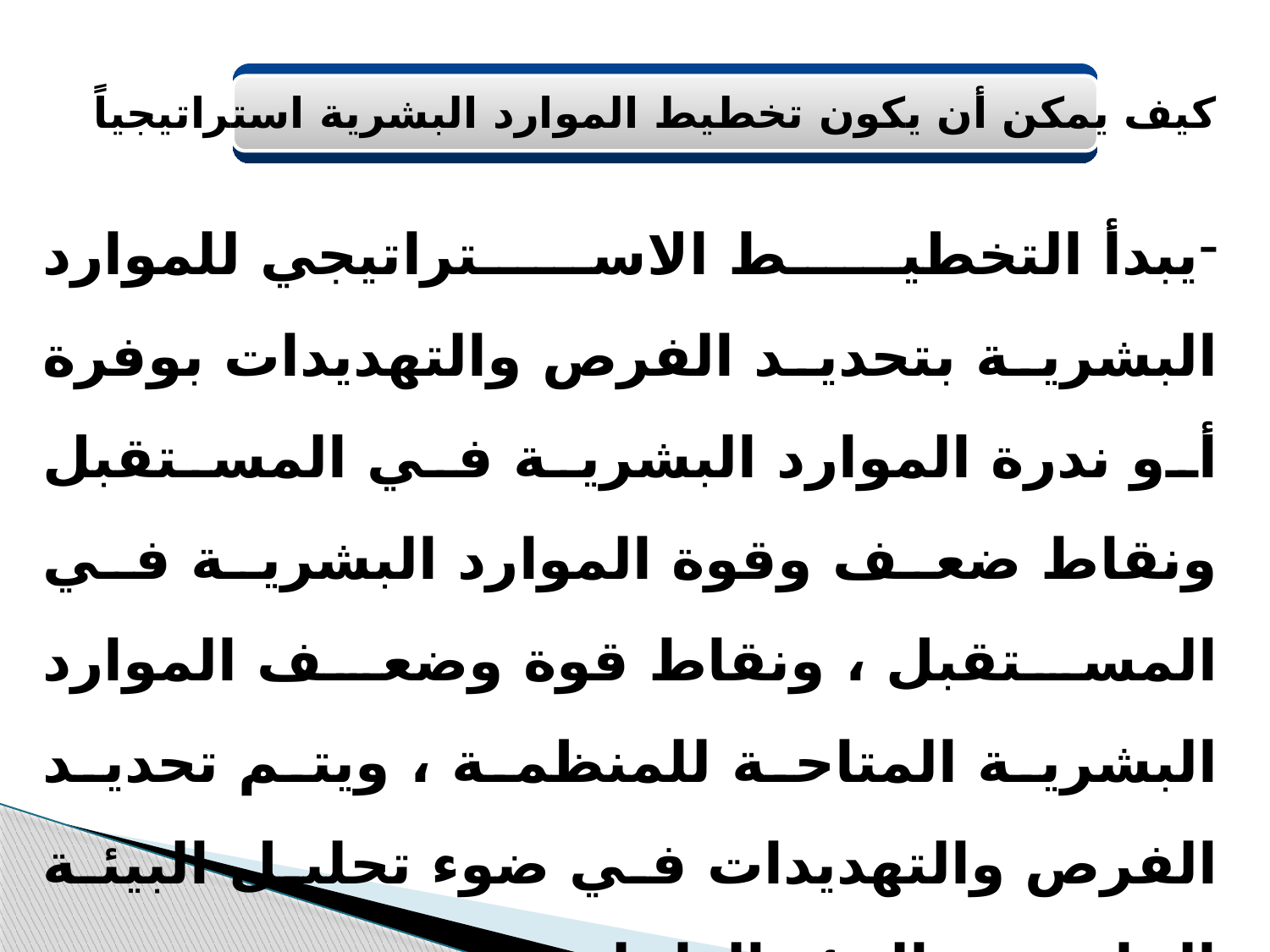

كيف يمكن أن يكون تخطيط الموارد البشرية استراتيجياً
يبدأ التخطيط الاستراتيجي للموارد البشرية بتحديد الفرص والتهديدات بوفرة أو ندرة الموارد البشرية في المستقبل ونقاط ضعف وقوة الموارد البشرية في المستقبل ، ونقاط قوة وضعف الموارد البشرية المتاحة للمنظمة ، ويتم تحديد الفرص والتهديدات في ضوء تحليل البيئة الخارجية والبيئة الداخلية.
 عند قيام المشروع بإعداد الخطة للعام الجديد ( وخصوصاً الموازنة التقديرية ) هناك بنود خاصة بتكلفة العمالة ( أجور وتدريب وحوافز وبدلات ) يجب إدراجها في الموازنة.